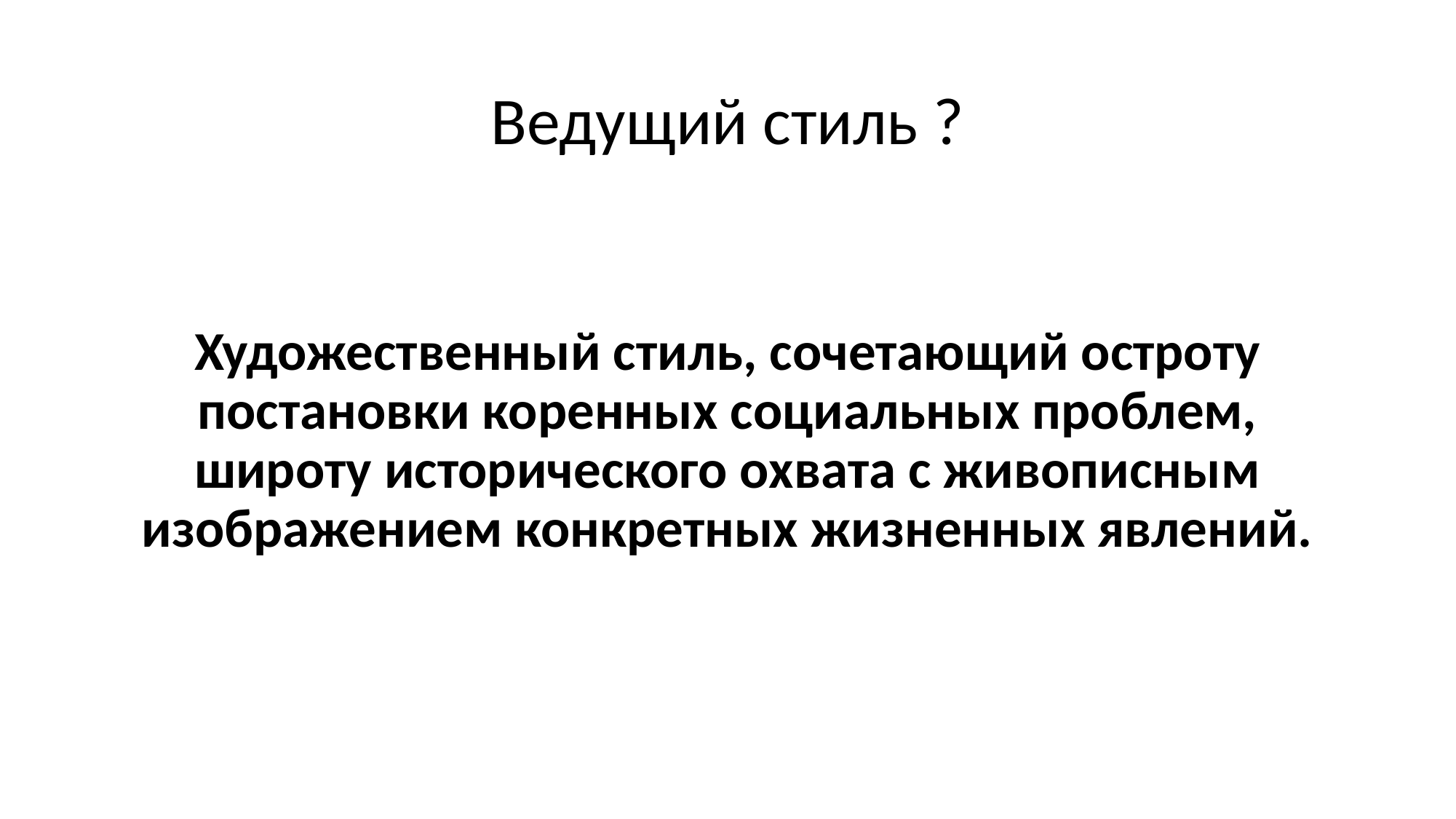

# Ведущий стиль ?
Художественный стиль, сочетающий остроту постановки коренных социальных проблем, широту исторического охвата с живописным изображением конкретных жизненных явлений.